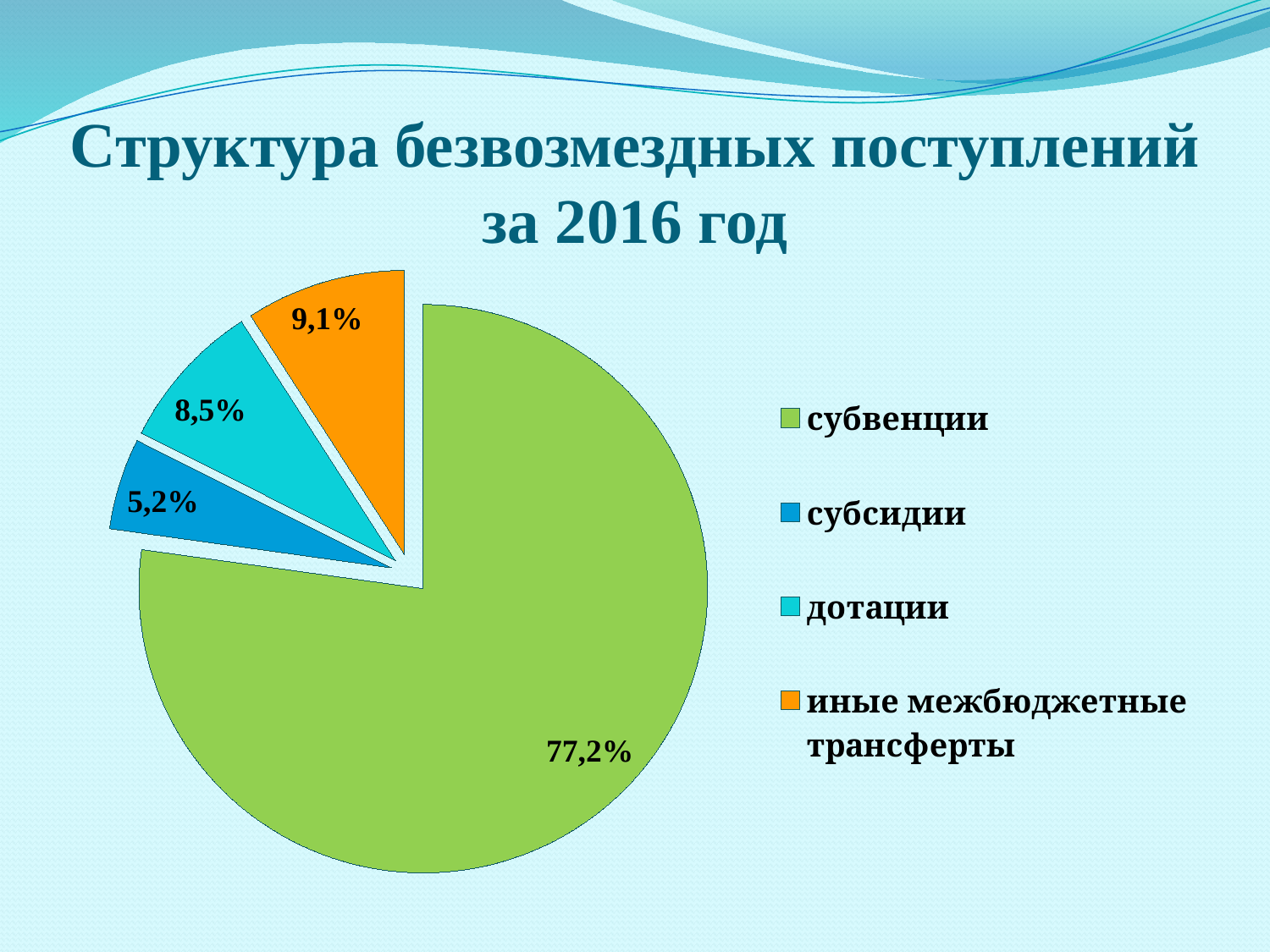

# Структура безвозмездных поступлений за 2016 год

### Chart

| Category | Продажи |
|---|---|
| субвенции | 77.2 |
| субсидии | 5.2 |
| дотации | 8.5 |
| иные межбюджетные трансферты | 9.1 |